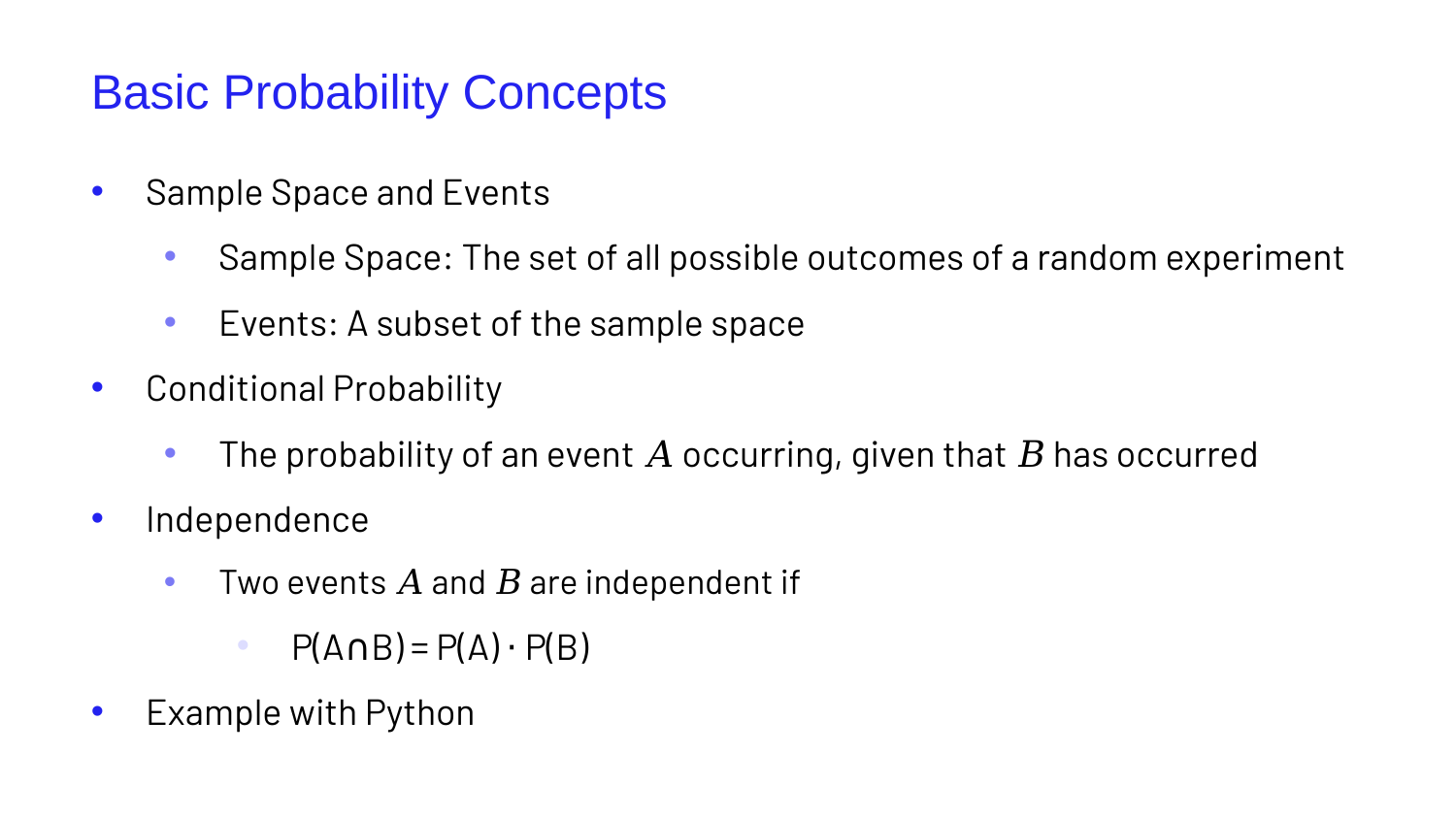

Basic Probability Concepts
Sample Space and Events
Sample Space: The set of all possible outcomes of a random experiment
Events: A subset of the sample space
Conditional Probability
The probability of an event 𝐴 occurring, given that 𝐵 has occurred
Independence
Two events 𝐴 and 𝐵 are independent if
P(A∩B) = P(A) ⋅ P(B)
Example with Python